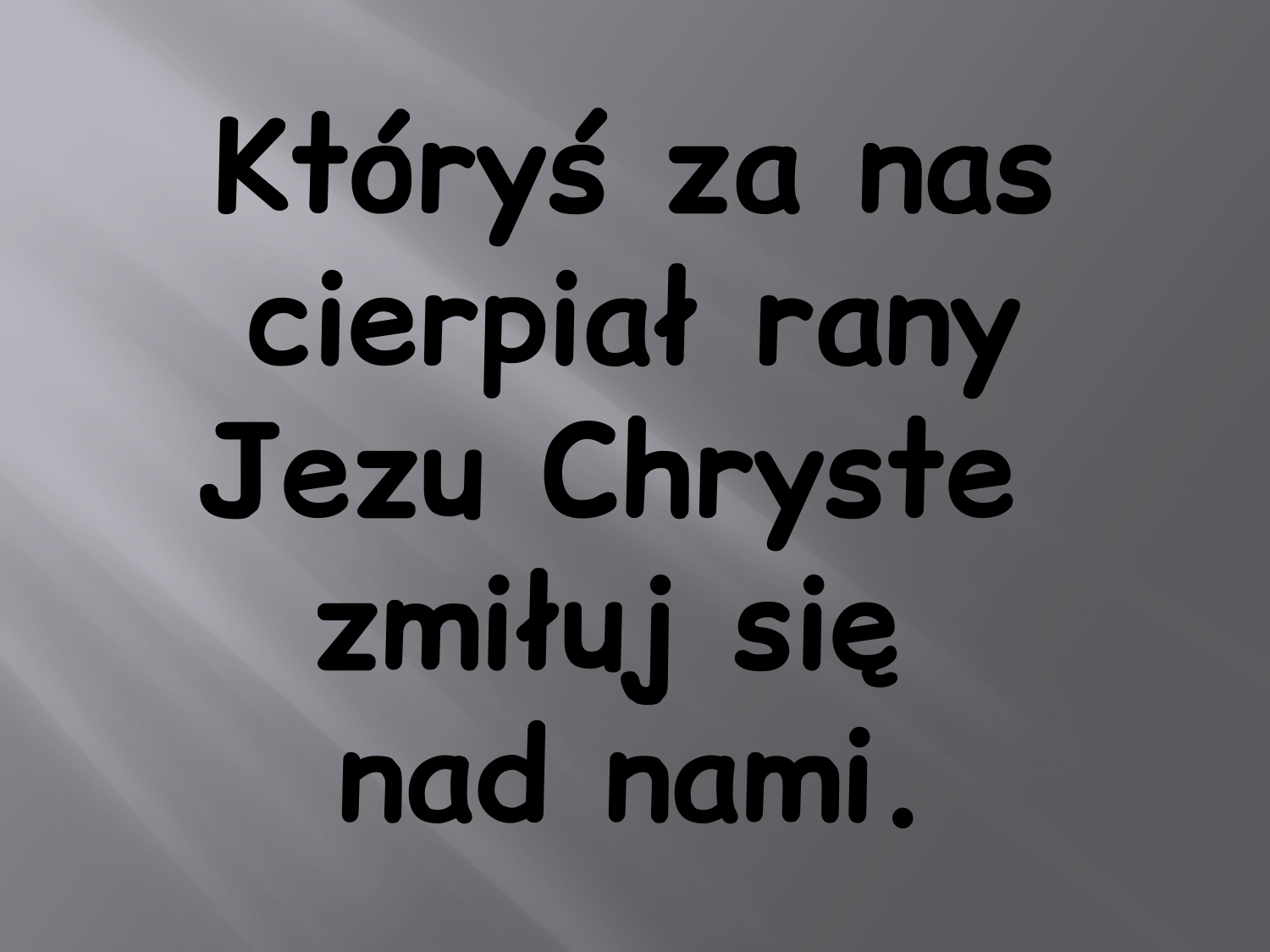

# Któryś za nas cierpiał rany Jezu Chryste zmiłuj się nad nami.